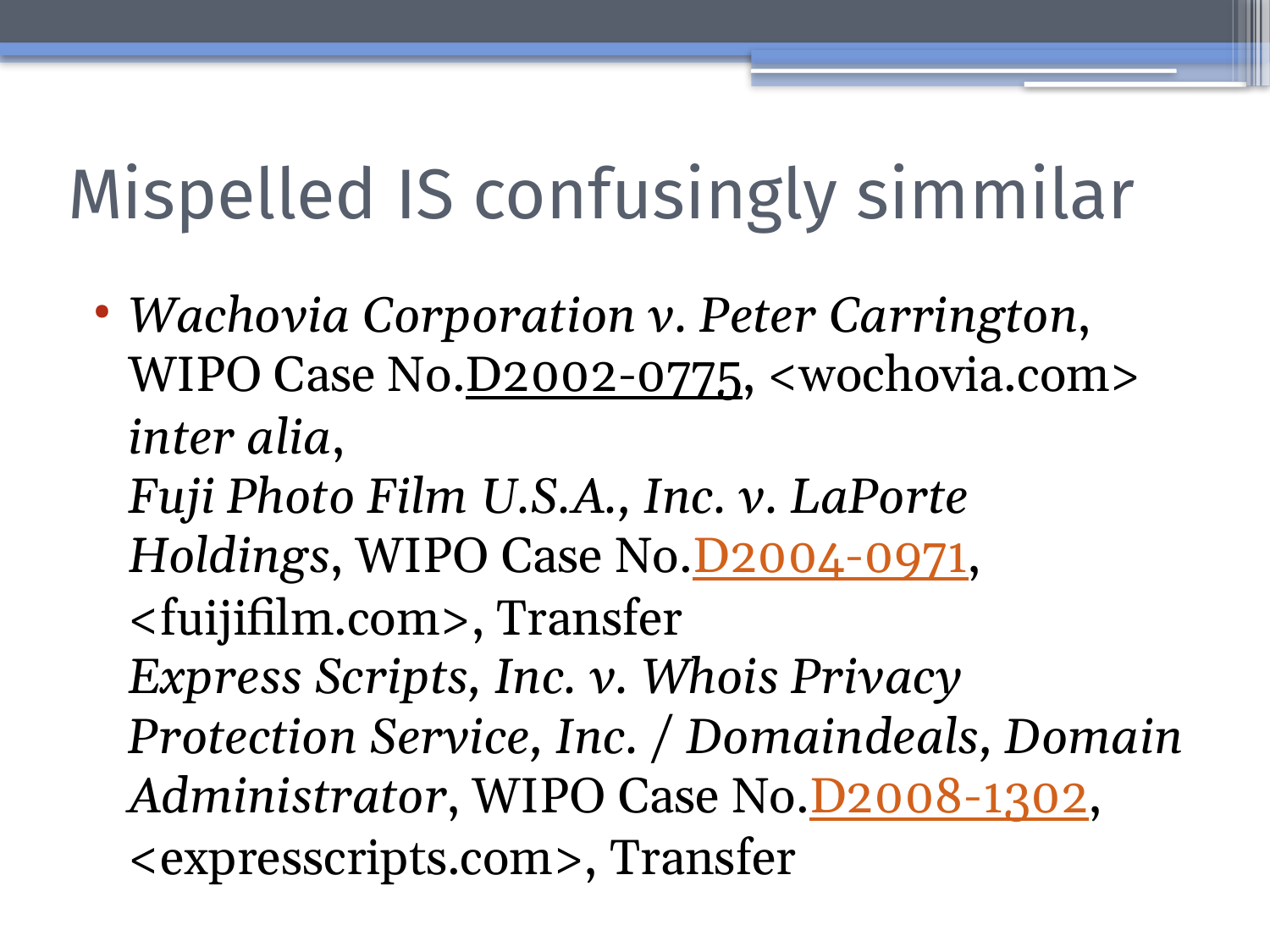

# Mispelled IS confusingly simmilar
Wachovia Corporation v. Peter Carrington, WIPO Case No.D2002-0775, <wochovia.com> inter alia,
Fuji Photo Film U.S.A., Inc. v. LaPorte Holdings, WIPO Case No.D2004-0971, <fuijifilm.com>, Transfer
Express Scripts, Inc. v. Whois Privacy Protection Service, Inc. / Domaindeals, Domain Administrator, WIPO Case No.D2008-1302, <expresscripts.com>, Transfer